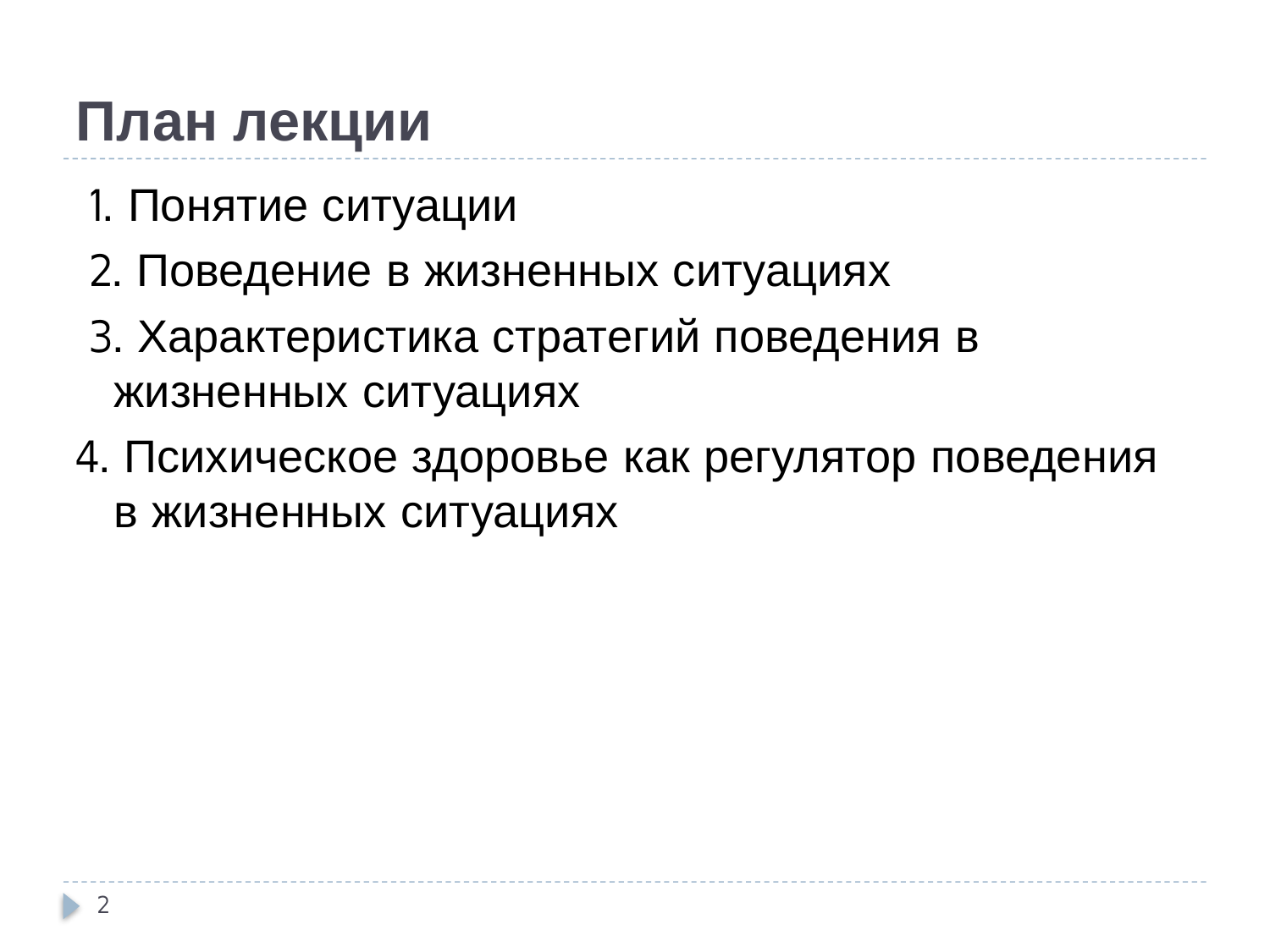

# План лекции
 1. Понятие ситуации
 2. Поведение в жизненных ситуациях
 3. Характеристика стратегий поведения в жизненных ситуациях
4. Психическое здоровье как регулятор поведения в жизненных ситуациях
2